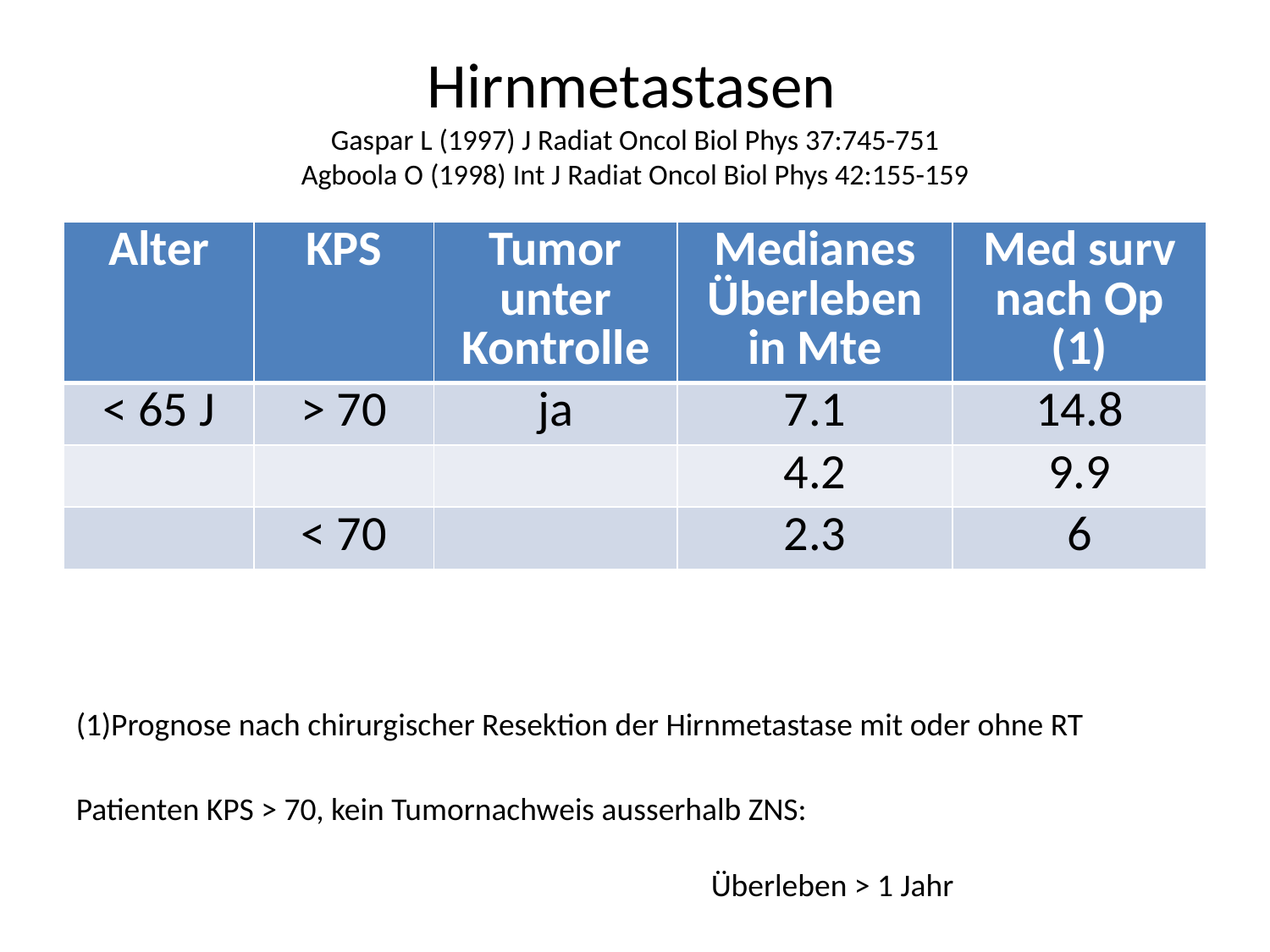

# Hirnmetastasen Gaspar L (1997) J Radiat Oncol Biol Phys 37:745-751 Agboola O (1998) Int J Radiat Oncol Biol Phys 42:155-159
| Alter | KPS | Tumor unter Kontrolle | Medianes Überleben in Mte | Med surv nach Op (1) |
| --- | --- | --- | --- | --- |
| < 65 J | > 70 | ja | 7.1 | 14.8 |
|  |  |  | 4.2 | 9.9 |
|  | < 70 |  | 2.3 | 6 |
(1)Prognose nach chirurgischer Resektion der Hirnmetastase mit oder ohne RT
Patienten KPS > 70, kein Tumornachweis ausserhalb ZNS:
													Überleben > 1 Jahr